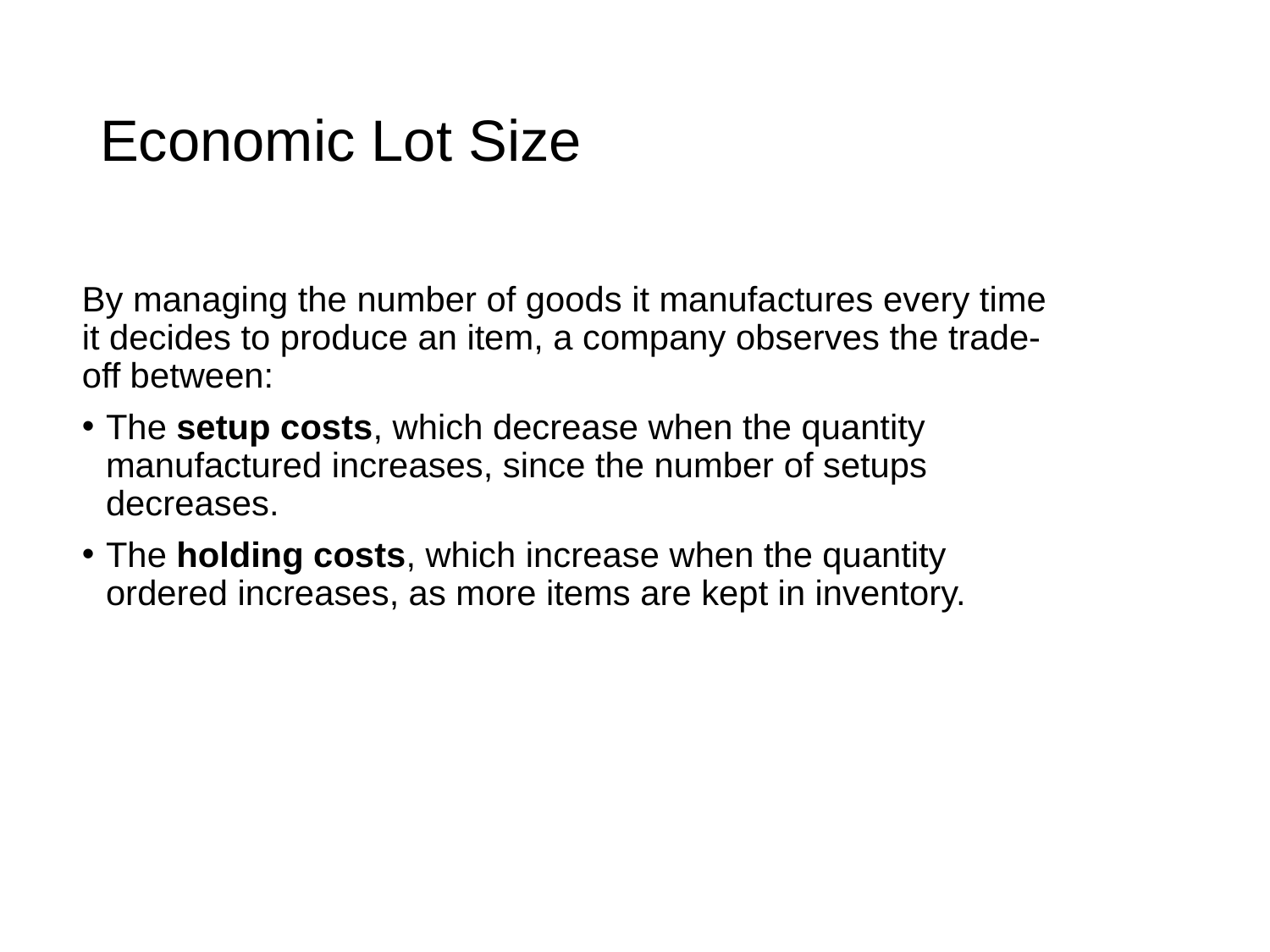

# Economic Lot Size
By managing the number of goods it manufactures every time it decides to produce an item, a company observes the trade-off between:
The setup costs, which decrease when the quantity manufactured increases, since the number of setups decreases.
The holding costs, which increase when the quantity ordered increases, as more items are kept in inventory.